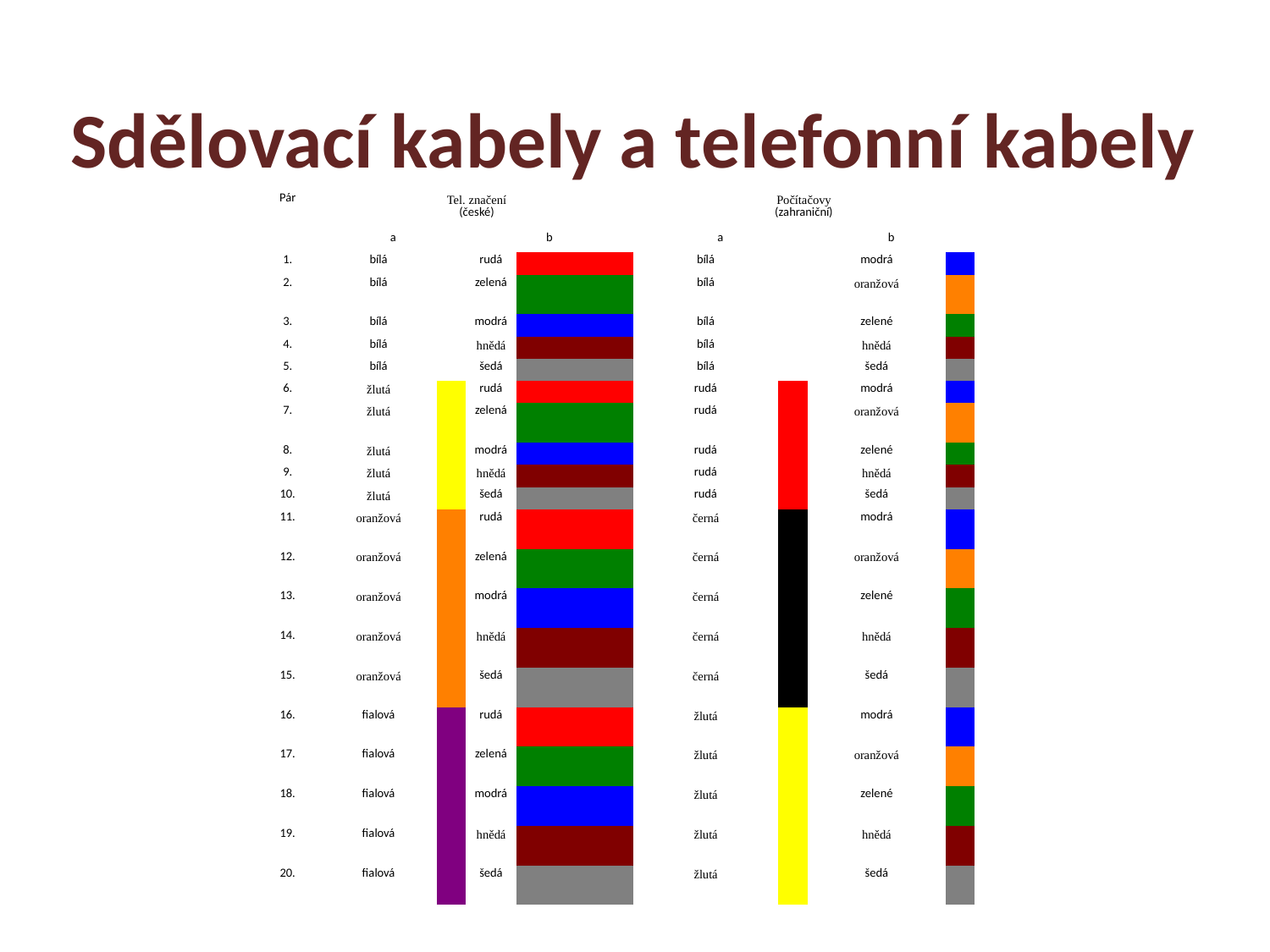

Sdělovací kabely a telefonní kabely
| Pár | Tel. značení (české) |  |  |  | Počítačovy (zahraniční) |  |  |  |
| --- | --- | --- | --- | --- | --- | --- | --- | --- |
|  | a |  | b |  | a |  | b |  |
| 1. | bílá |  | rudá |  | bílá |  | modrá |  |
| 2. | bílá |  | zelená |  | bílá |  | oranžová |  |
| 3. | bílá |  | modrá |  | bílá |  | zelené |  |
| 4. | bílá |  | hnědá |  | bílá |  | hnědá |  |
| 5. | bílá |  | šedá |  | bílá |  | šedá |  |
| 6. | žlutá |  | rudá |  | rudá |  | modrá |  |
| 7. | žlutá |  | zelená |  | rudá |  | oranžová |  |
| 8. | žlutá |  | modrá |  | rudá |  | zelené |  |
| 9. | žlutá |  | hnědá |  | rudá |  | hnědá |  |
| 10. | žlutá |  | šedá |  | rudá |  | šedá |  |
| 11. | oranžová |  | rudá |  | černá |  | modrá |  |
| 12. | oranžová |  | zelená |  | černá |  | oranžová |  |
| 13. | oranžová |  | modrá |  | černá |  | zelené |  |
| 14. | oranžová |  | hnědá |  | černá |  | hnědá |  |
| 15. | oranžová |  | šedá |  | černá |  | šedá |  |
| 16. | fialová |  | rudá |  | žlutá |  | modrá |  |
| 17. | fialová |  | zelená |  | žlutá |  | oranžová |  |
| 18. | fialová |  | modrá |  | žlutá |  | zelené |  |
| 19. | fialová |  | hnědá |  | žlutá |  | hnědá |  |
| 20. | fialová |  | šedá |  | žlutá |  | šedá |  |